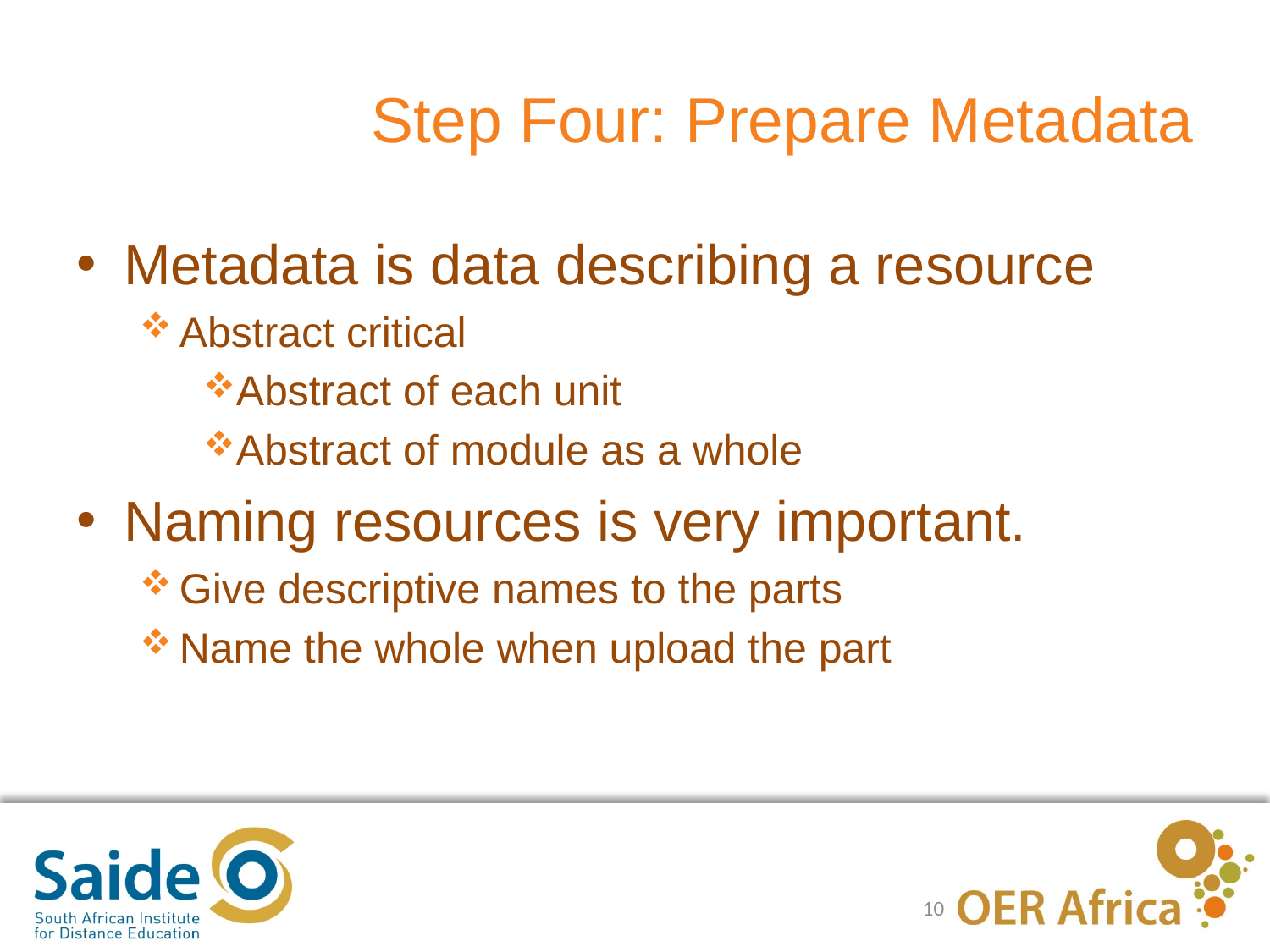

# Step Four: Prepare Metadata
Metadata is data describing a resource
Abstract critical
Abstract of each unit
Abstract of module as a whole
Naming resources is very important.
Give descriptive names to the parts
Name the whole when upload the part

10